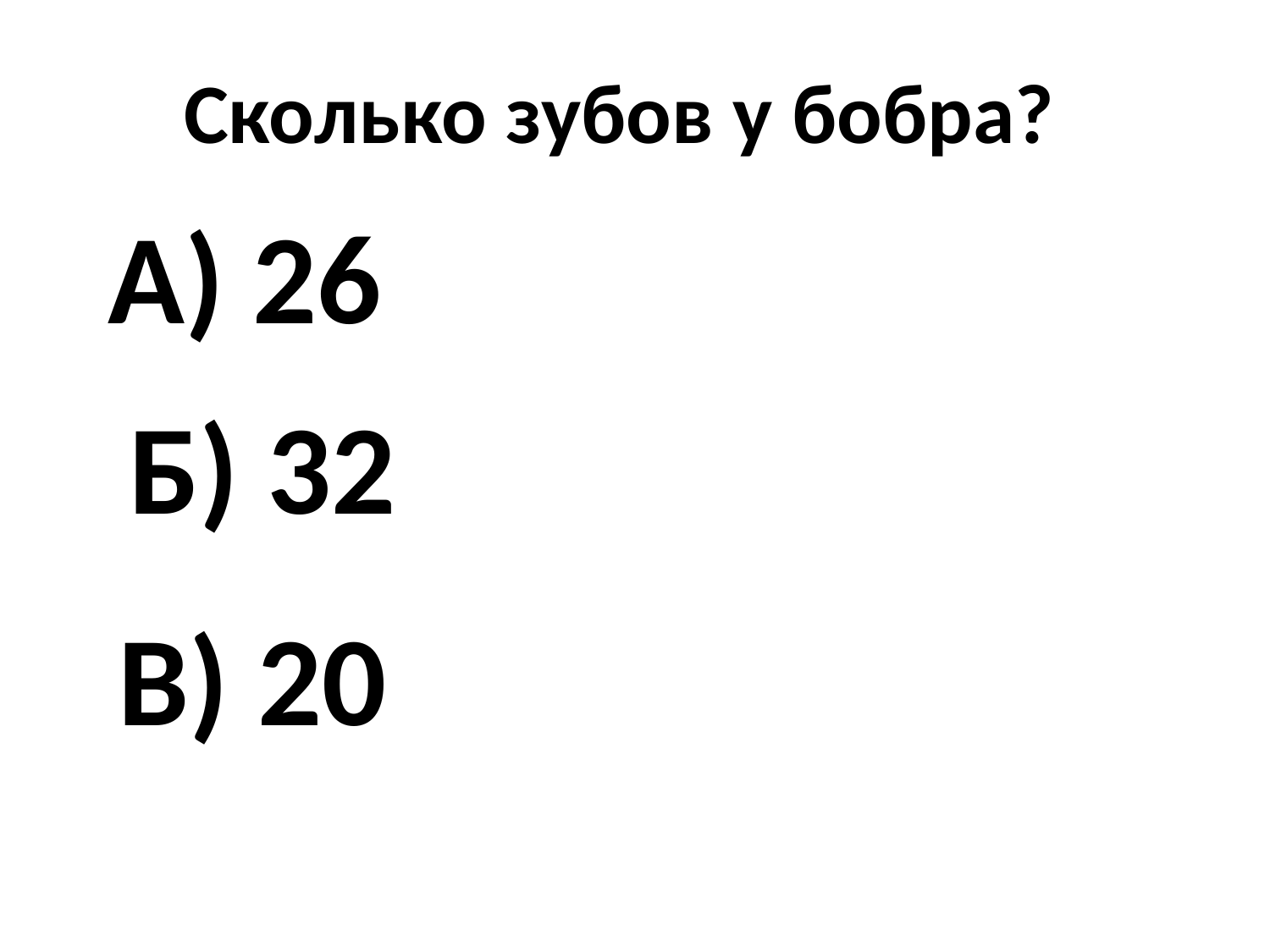

Сколько зубов у бобра?
А) 26
Б) 32
В) 20